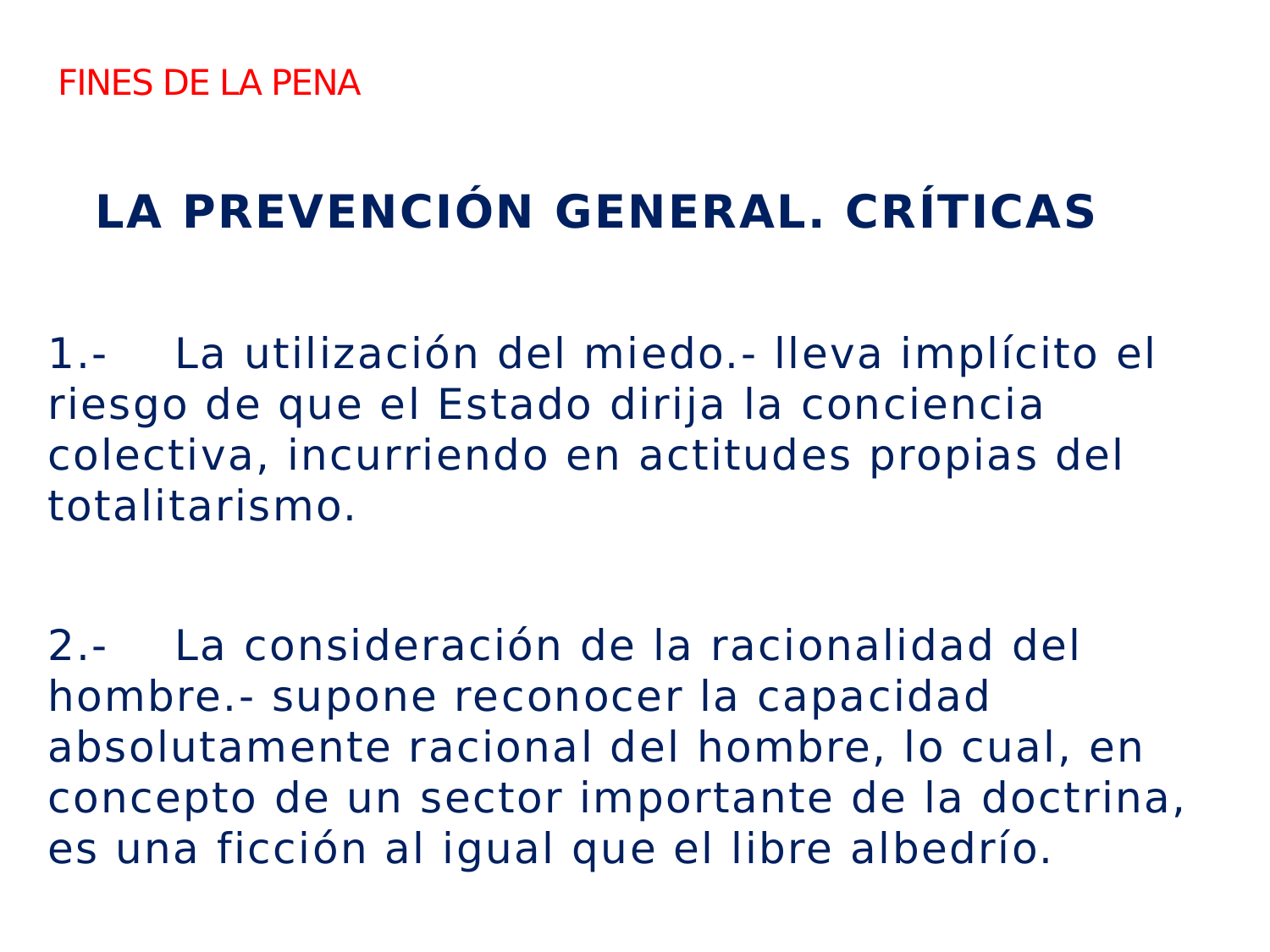

# FINES DE LA pena
LA PREVENCIÓN GENERAL. CRÍTICAS

1.-	La utilización del miedo.- lleva implícito el riesgo de que el Estado dirija la conciencia colectiva, incurriendo en actitudes propias del totalitarismo.

2.-	La consideración de la racionalidad del hombre.- supone reconocer la capacidad absolutamente racional del hombre, lo cual, en concepto de un sector importante de la doctrina, es una ficción al igual que el libre albedrío.

21
Sebastian Valenzuela A. /El Salvador /Marzo 2013